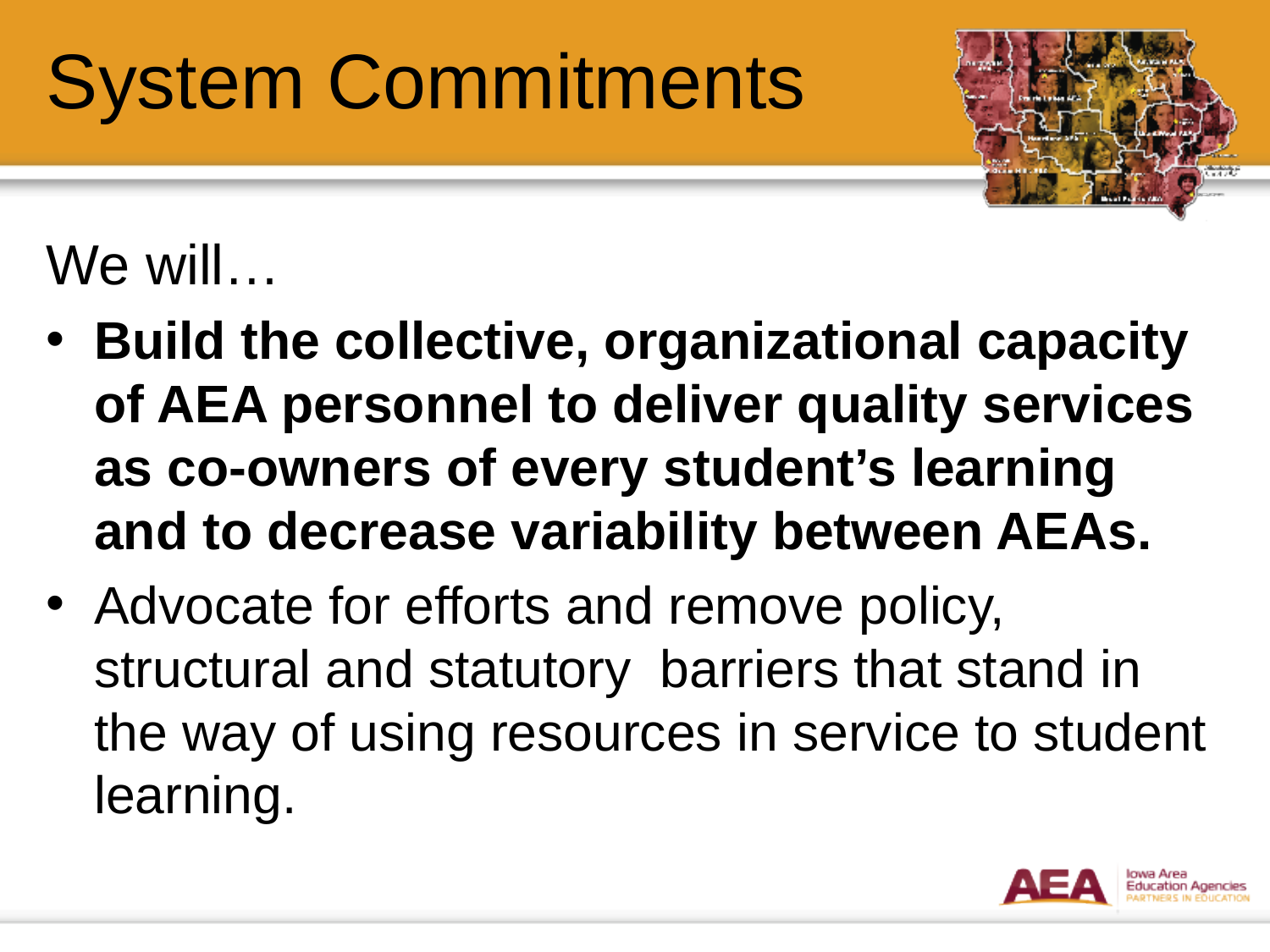

# System Commitments
We will…
Build the collective, organizational capacity of AEA personnel to deliver quality services as co-owners of every student’s learning and to decrease variability between AEAs.
Advocate for efforts and remove policy, structural and statutory  barriers that stand in the way of using resources in service to student learning.